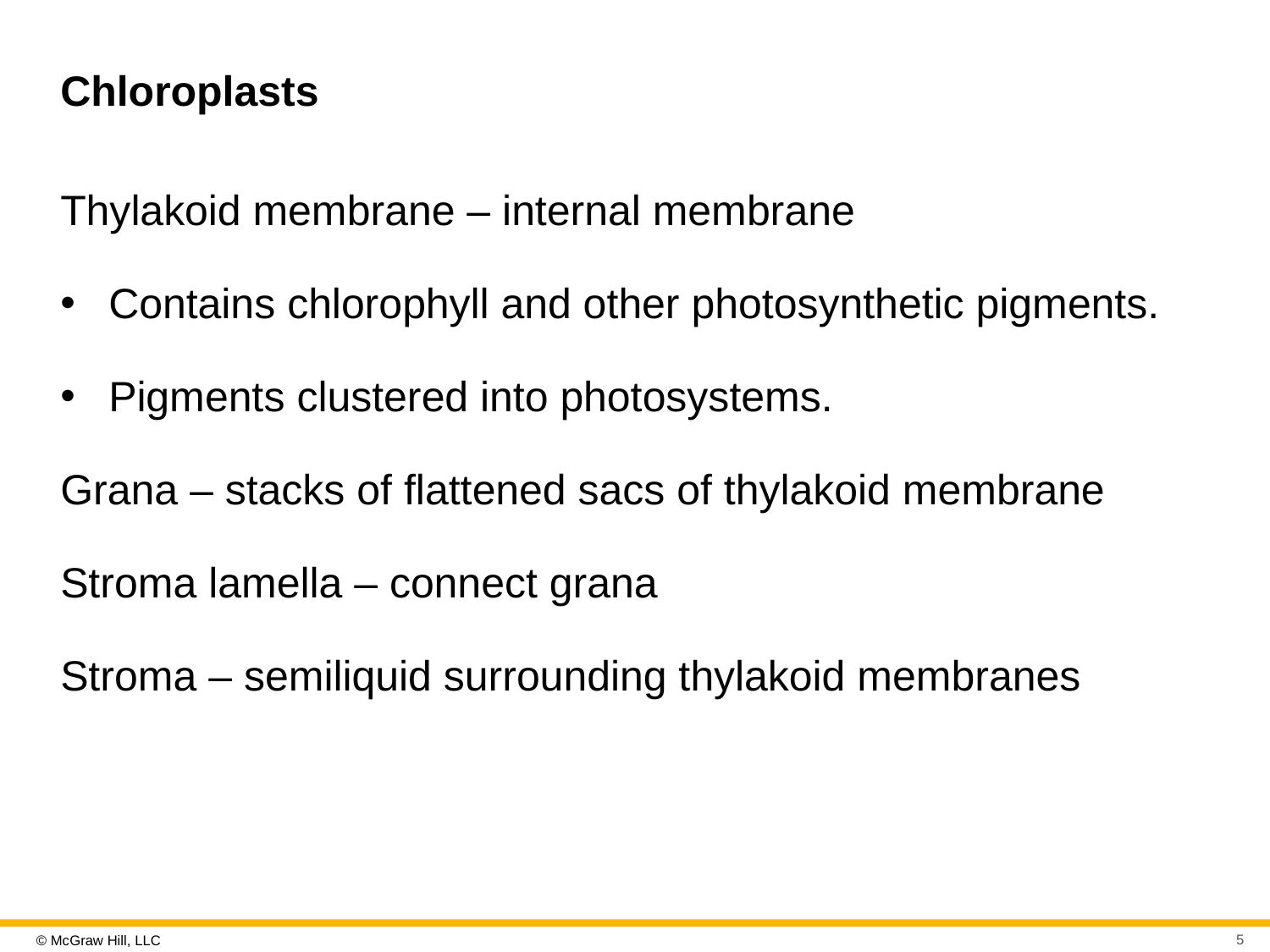

# Chloroplasts
Thylakoid membrane – internal membrane
Contains chlorophyll and other photosynthetic pigments.
Pigments clustered into photosystems.
Grana – stacks of flattened sacs of thylakoid membrane
Stroma lamella – connect grana
Stroma – semiliquid surrounding thylakoid membranes
5